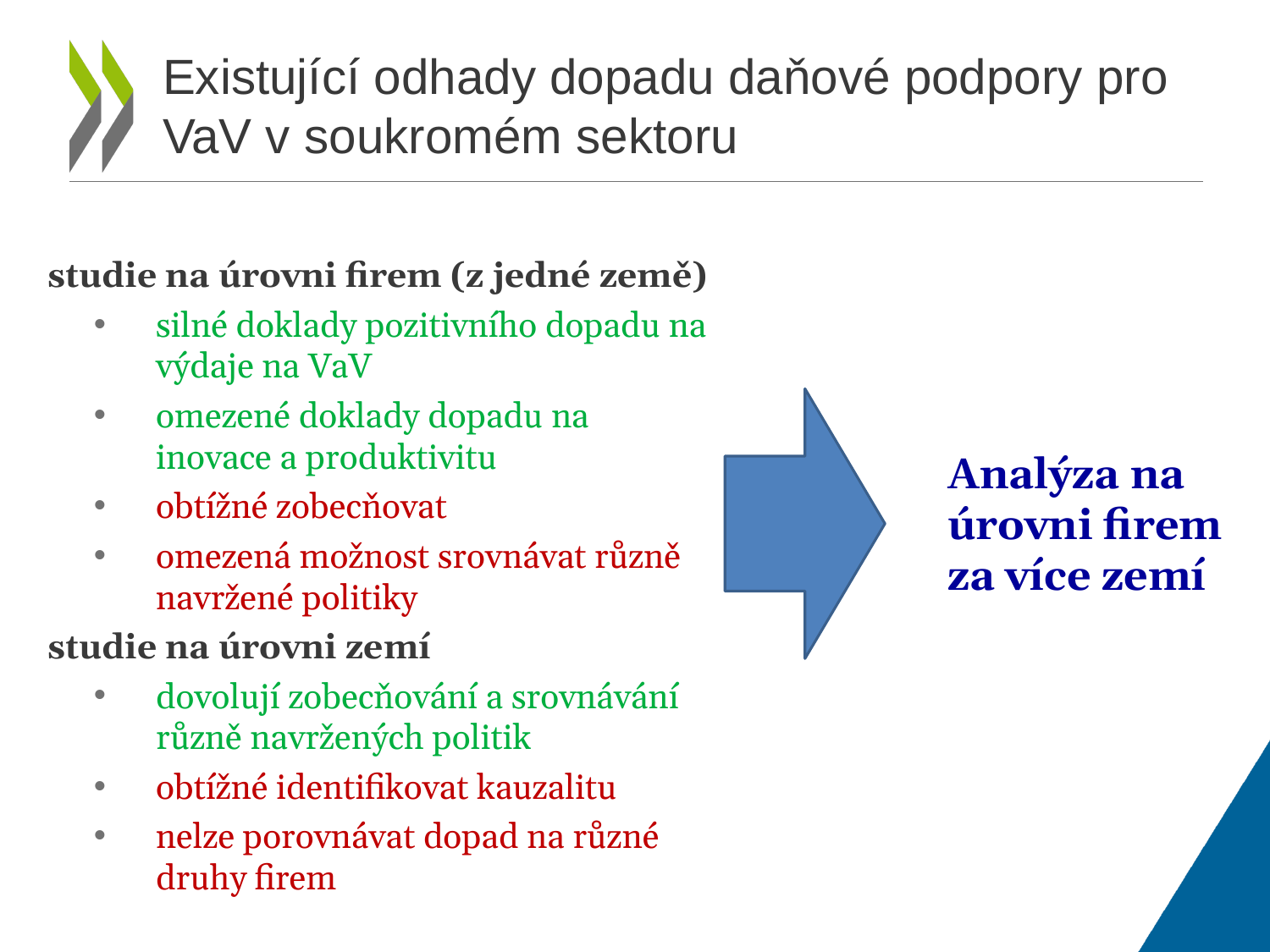

# Existující odhady dopadu daňové podpory pro VaV v soukromém sektoru

studie na úrovni firem (z jedné země)
silné doklady pozitivního dopadu na výdaje na VaV
omezené doklady dopadu na inovace a produktivitu
obtížné zobecňovat
omezená možnost srovnávat různě navržené politiky
studie na úrovni zemí
dovolují zobecňování a srovnávání různě navržených politik
obtížné identifikovat kauzalitu
nelze porovnávat dopad na různé druhy firem

Analýza na úrovni firem za více zemí